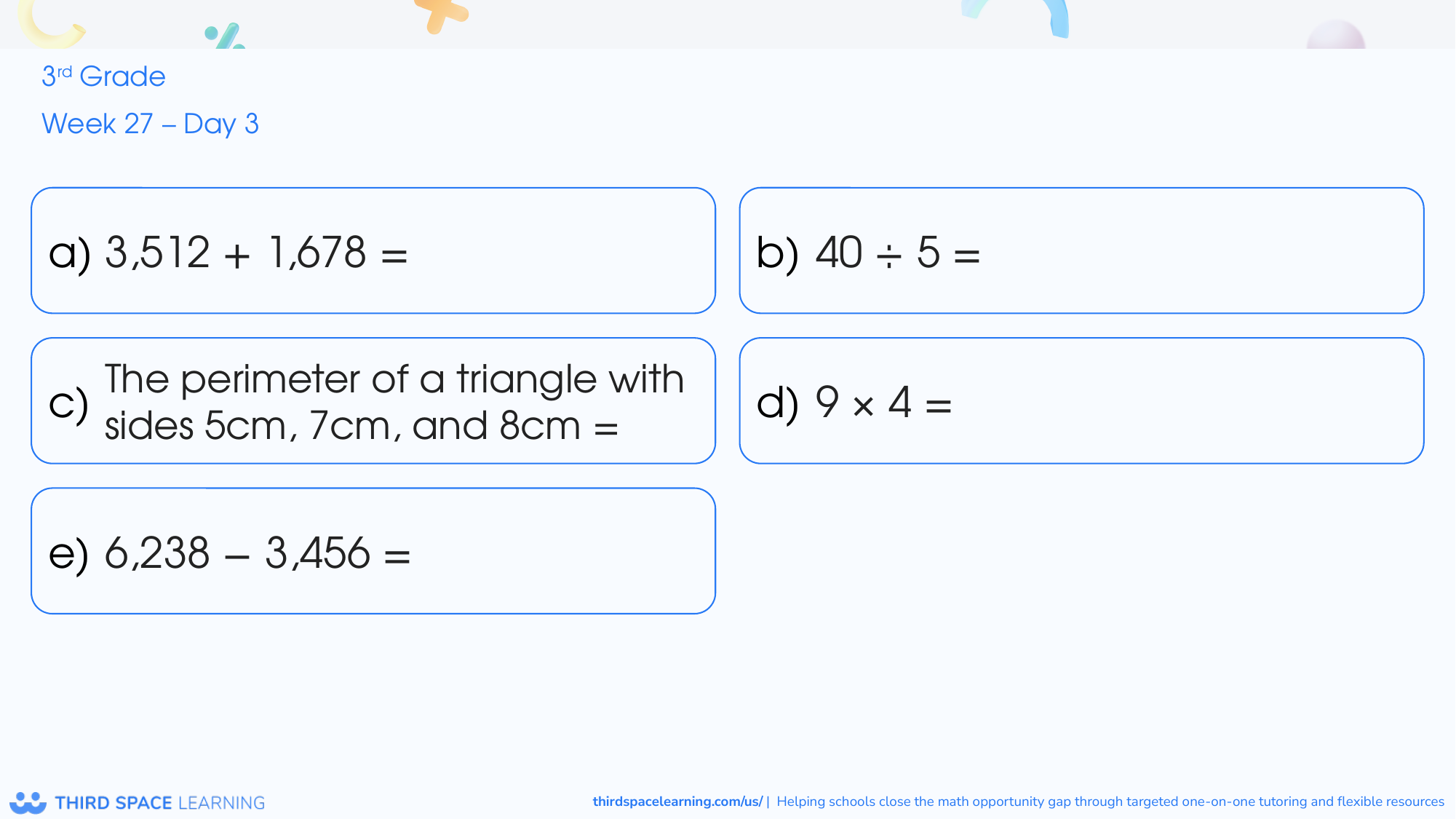

3rd Grade
Week 27 – Day 3
3,512 + 1,678 =
40 ÷ 5 =
The perimeter of a triangle with sides 5cm, 7cm, and 8cm =
9 × 4 =
6,238 − 3,456 =